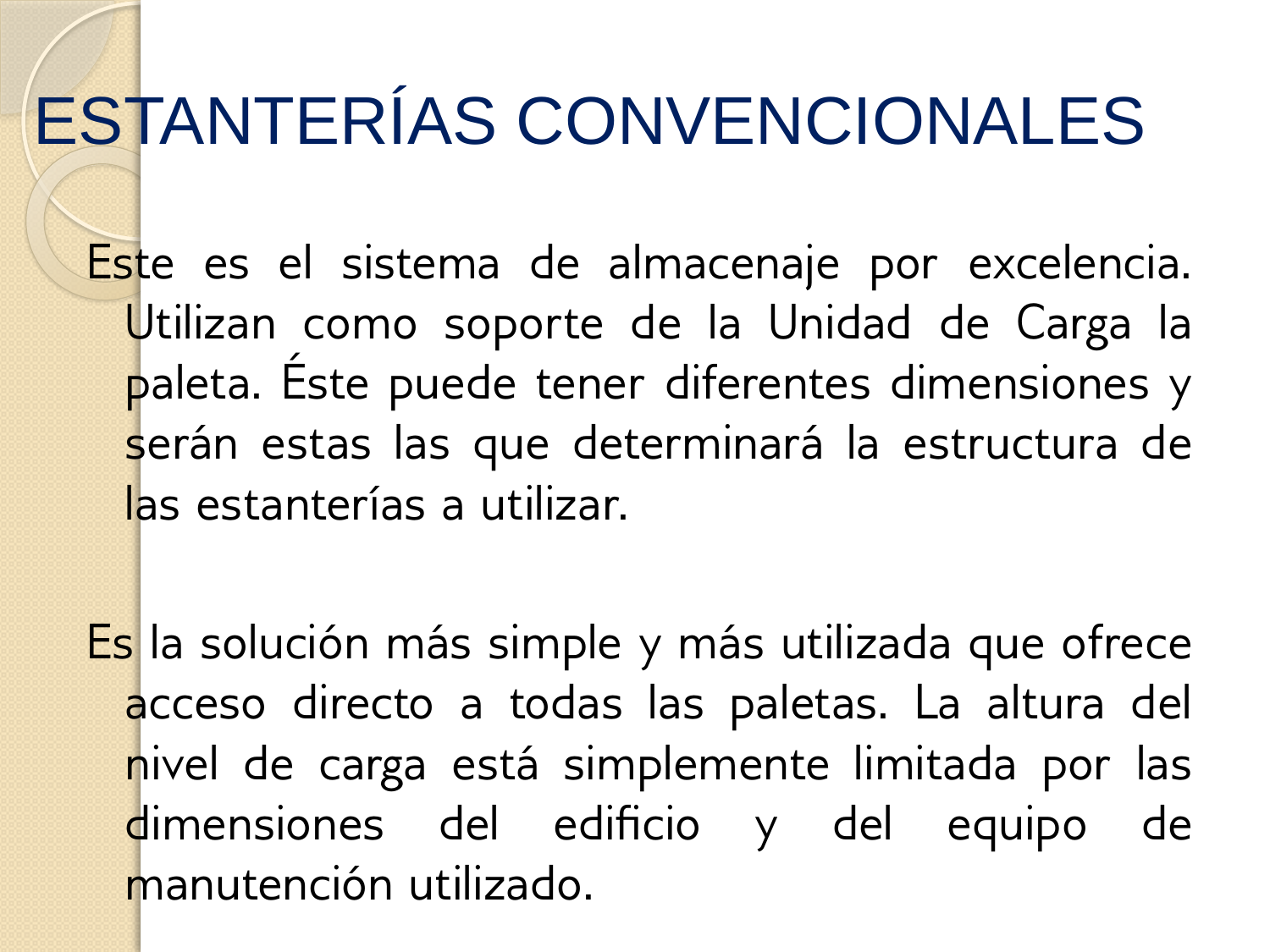

# ESTANTERÍAS CONVENCIONALES
Este es el sistema de almacenaje por excelencia. Utilizan como soporte de la Unidad de Carga la paleta. Éste puede tener diferentes dimensiones y serán estas las que determinará la estructura de las estanterías a utilizar.

Es la solución más simple y más utilizada que ofrece acceso directo a todas las paletas. La altura del nivel de carga está simplemente limitada por las dimensiones del edificio y del equipo de manutención utilizado.